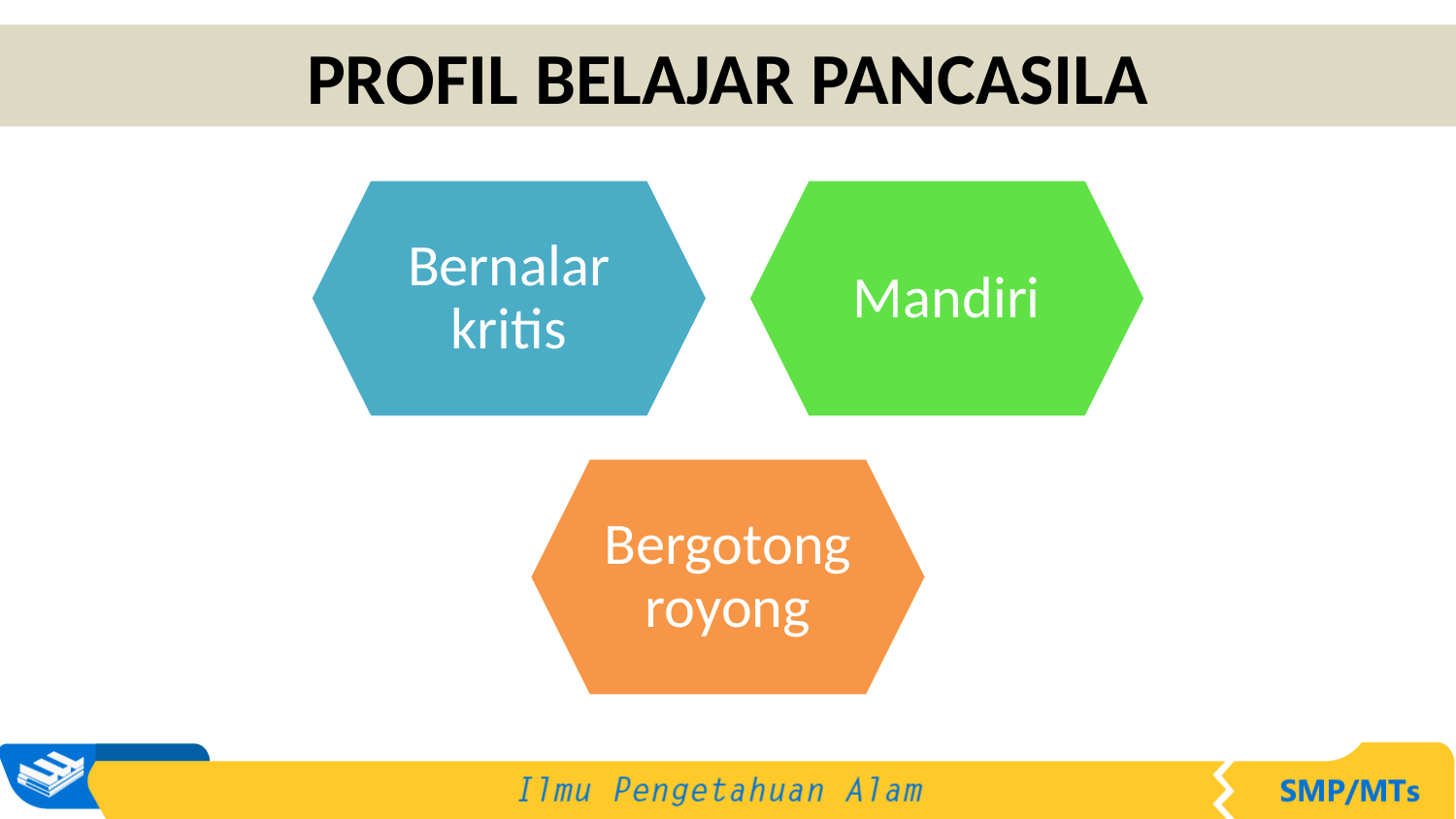

PROFIL BELAJAR PANCASILA
Bernalar kritis
Mandiri
Bergotong royong